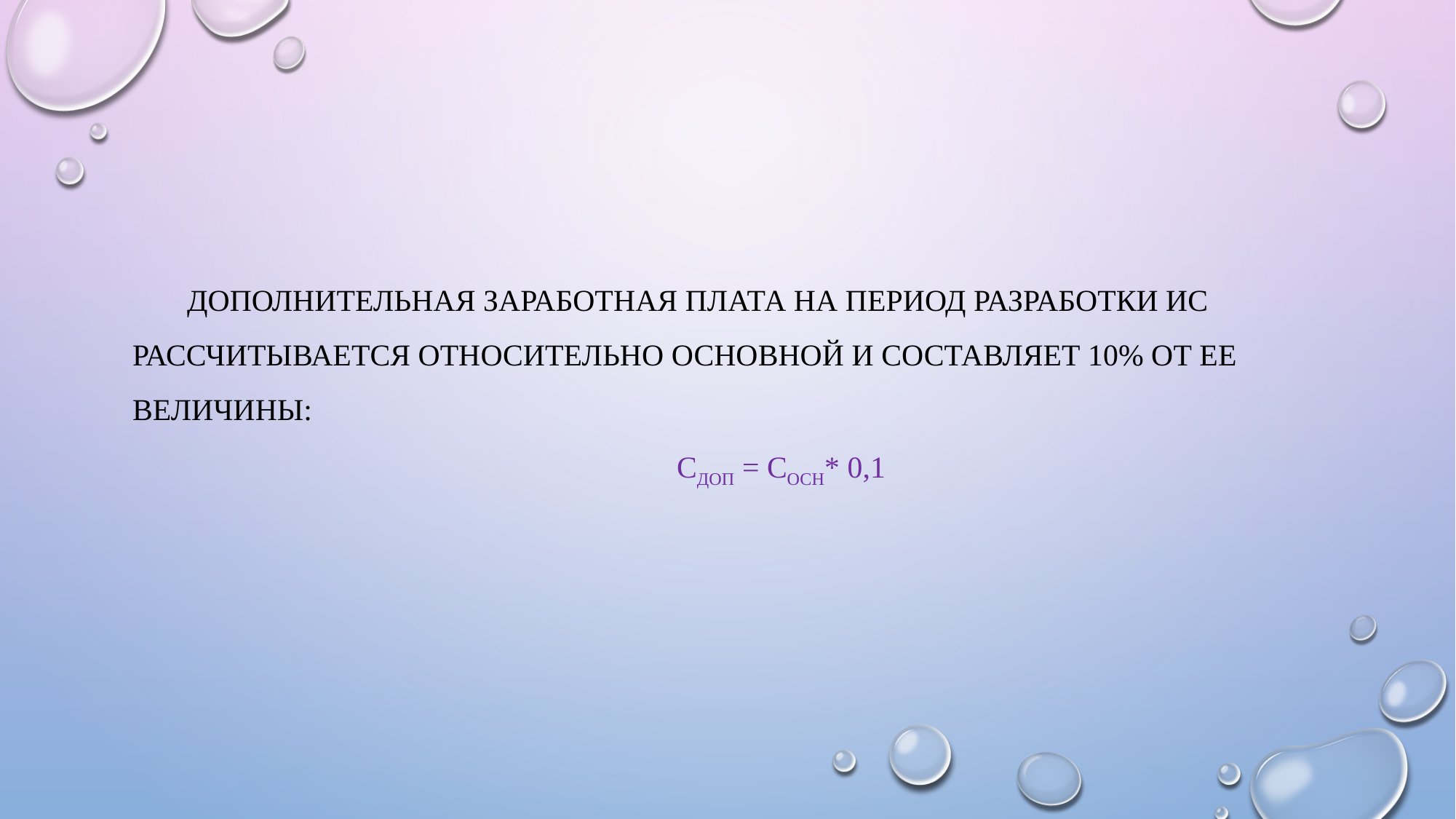

Дополнительная заработная плата на период разработки ИС рассчитывается относительно основной и составляет 10% от ее величины:
Сдоп = Сосн* 0,1